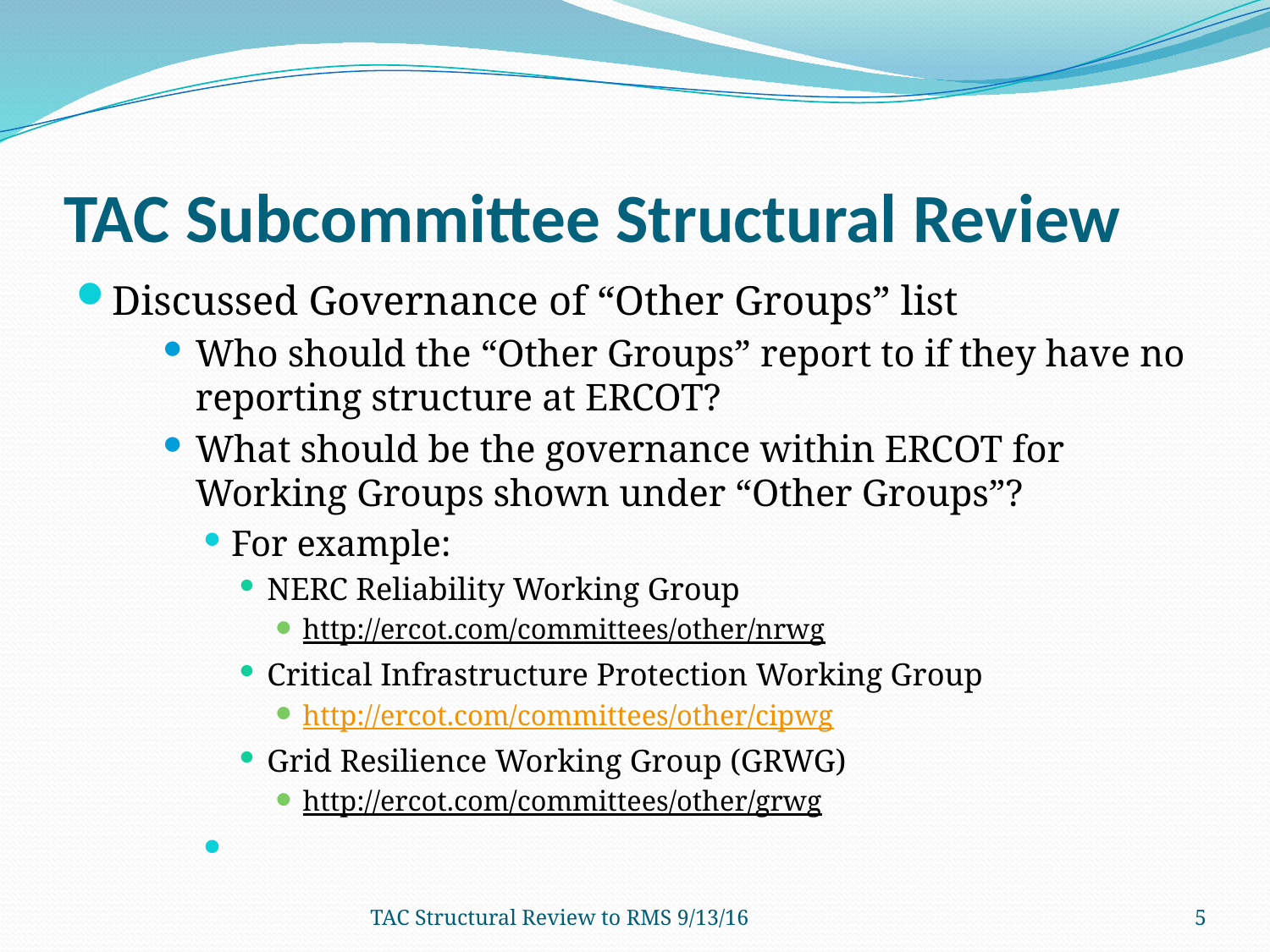

# TAC Subcommittee Structural Review
Discussed Governance of “Other Groups” list
Who should the “Other Groups” report to if they have no reporting structure at ERCOT?
What should be the governance within ERCOT for Working Groups shown under “Other Groups”?
For example:
NERC Reliability Working Group
http://ercot.com/committees/other/nrwg
Critical Infrastructure Protection Working Group
http://ercot.com/committees/other/cipwg
Grid Resilience Working Group (GRWG)
http://ercot.com/committees/other/grwg

TAC Structural Review to RMS 9/13/16
5